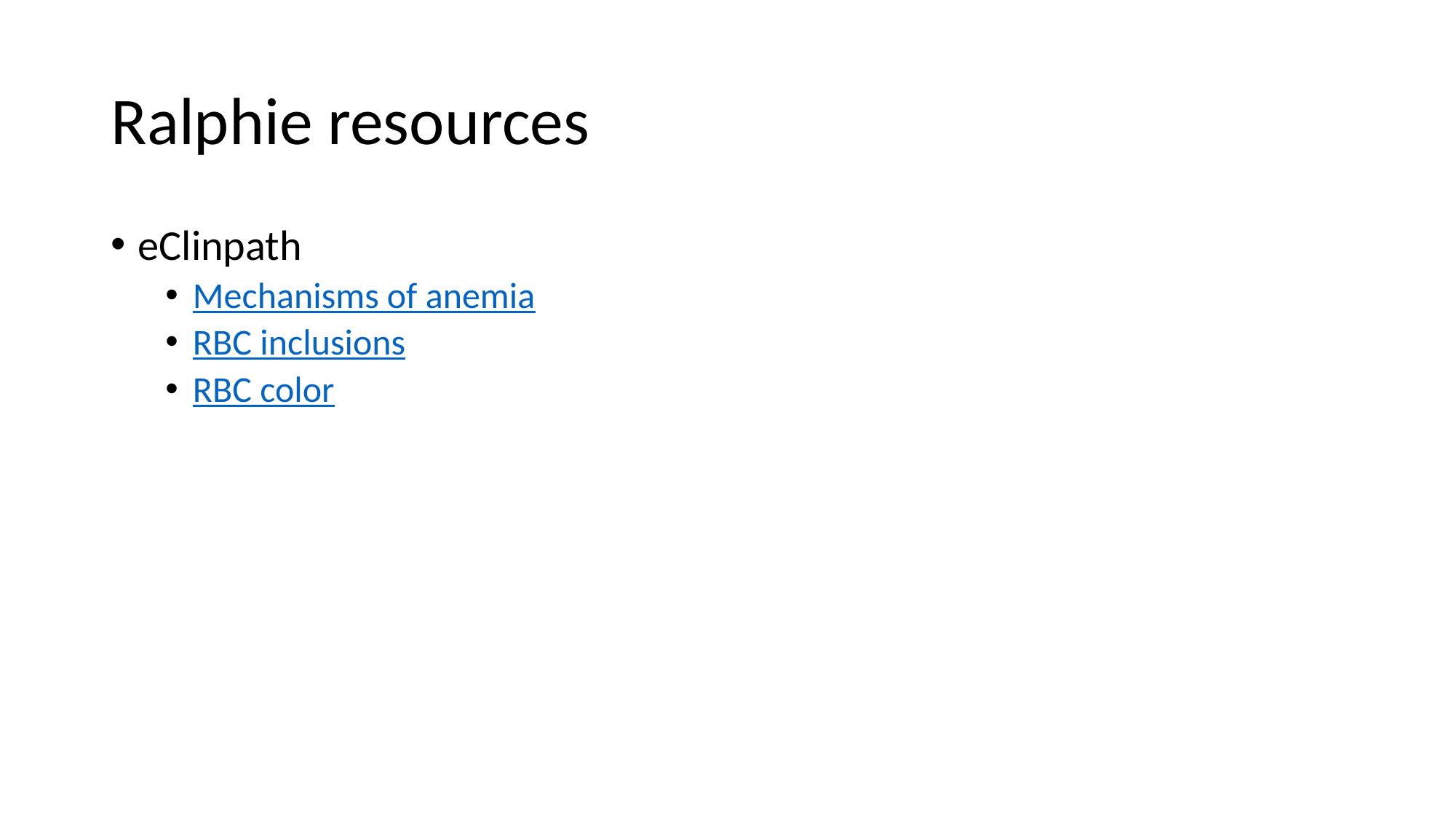

# Ralphie resources
eClinpath
Mechanisms of anemia
RBC inclusions
RBC color